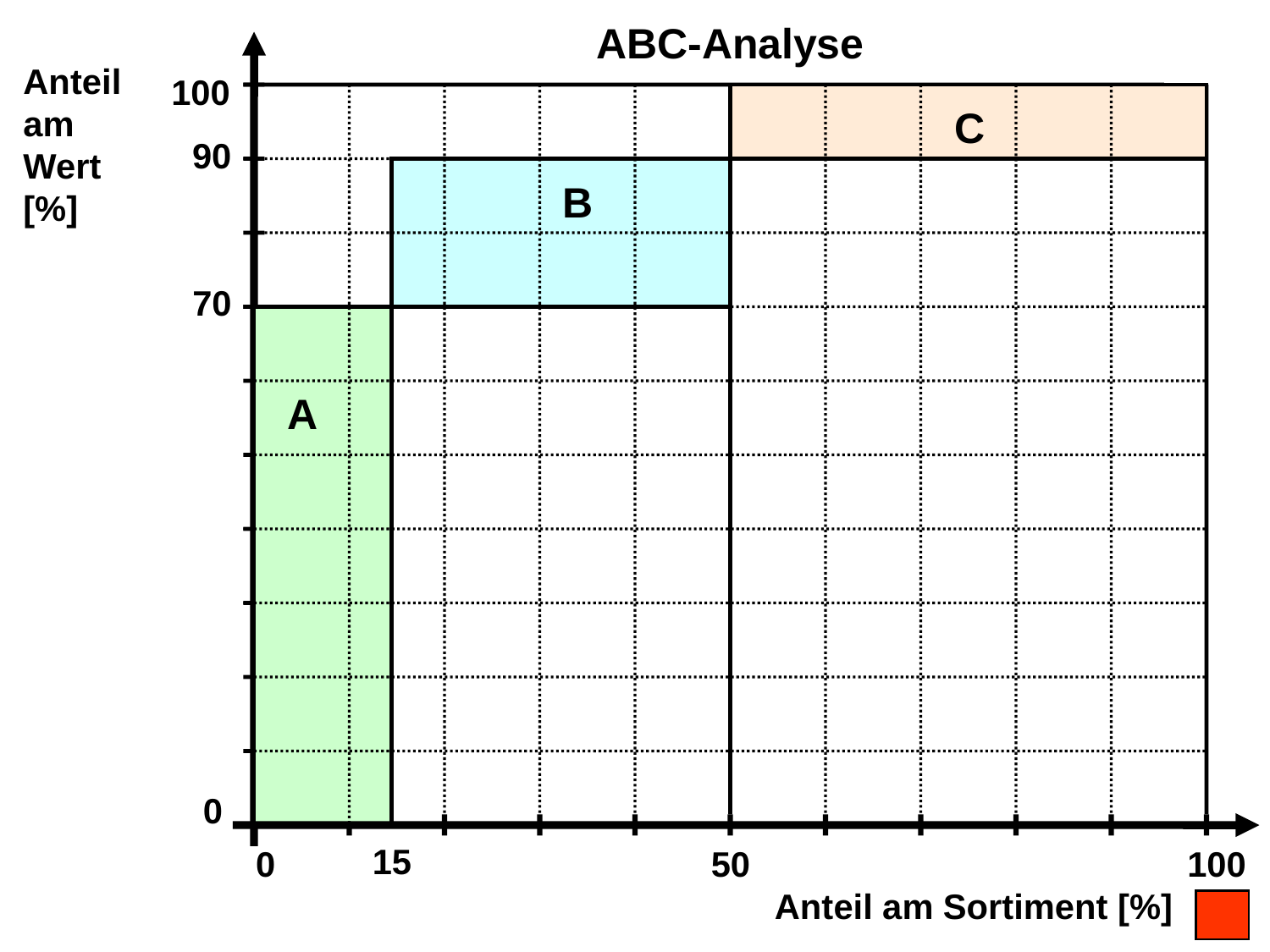

ABC-Analyse

Anteil am Wert [%]
100

C
90

B

70

A

0

15
0
50
100
Anteil am Sortiment [%]